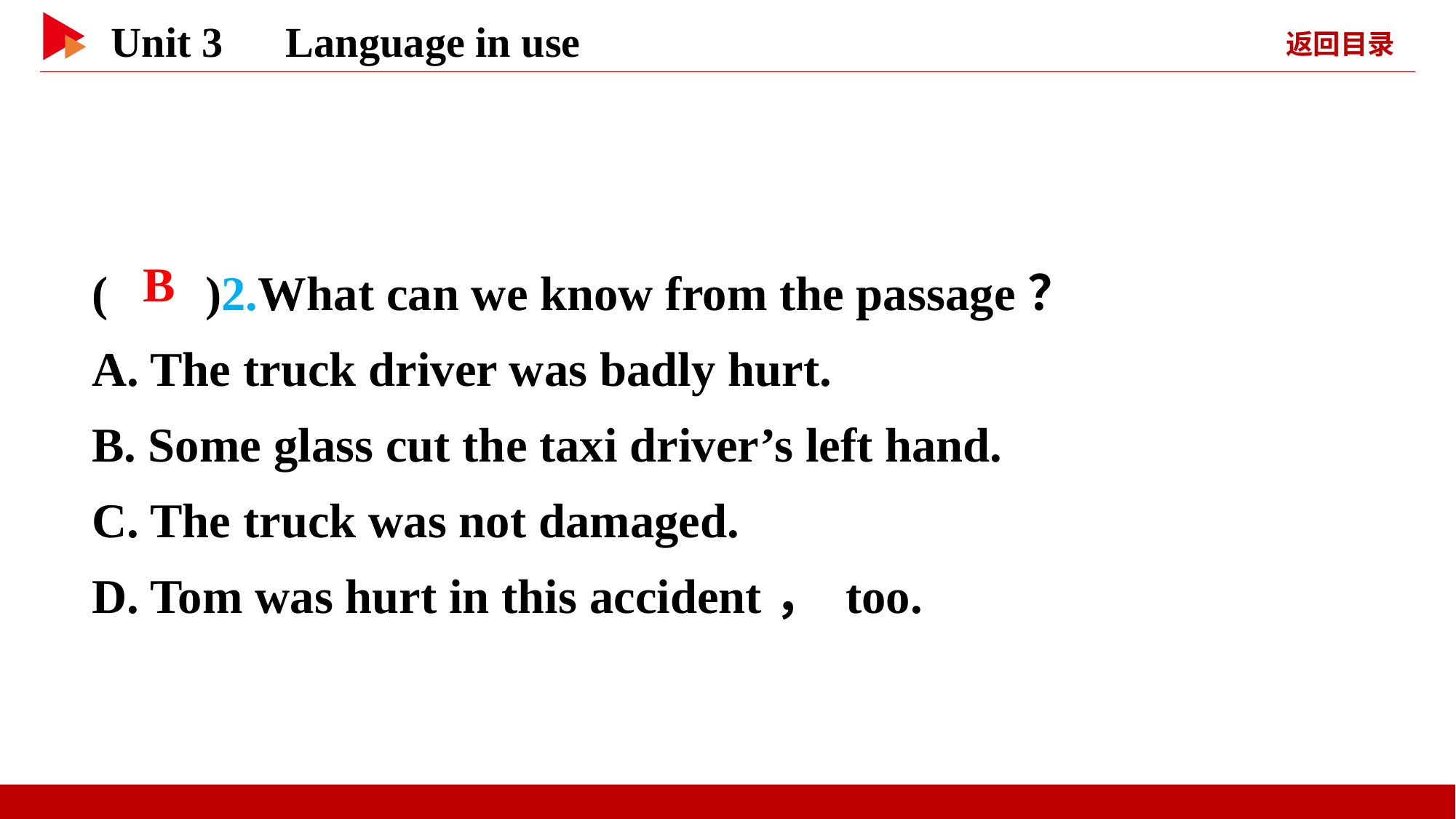

(        )2.What can we know from the passage？
A. The truck driver was badly hurt.
B. Some glass cut the taxi driver’s left hand.
C. The truck was not damaged.
D. Tom was hurt in this accident， too.
   B